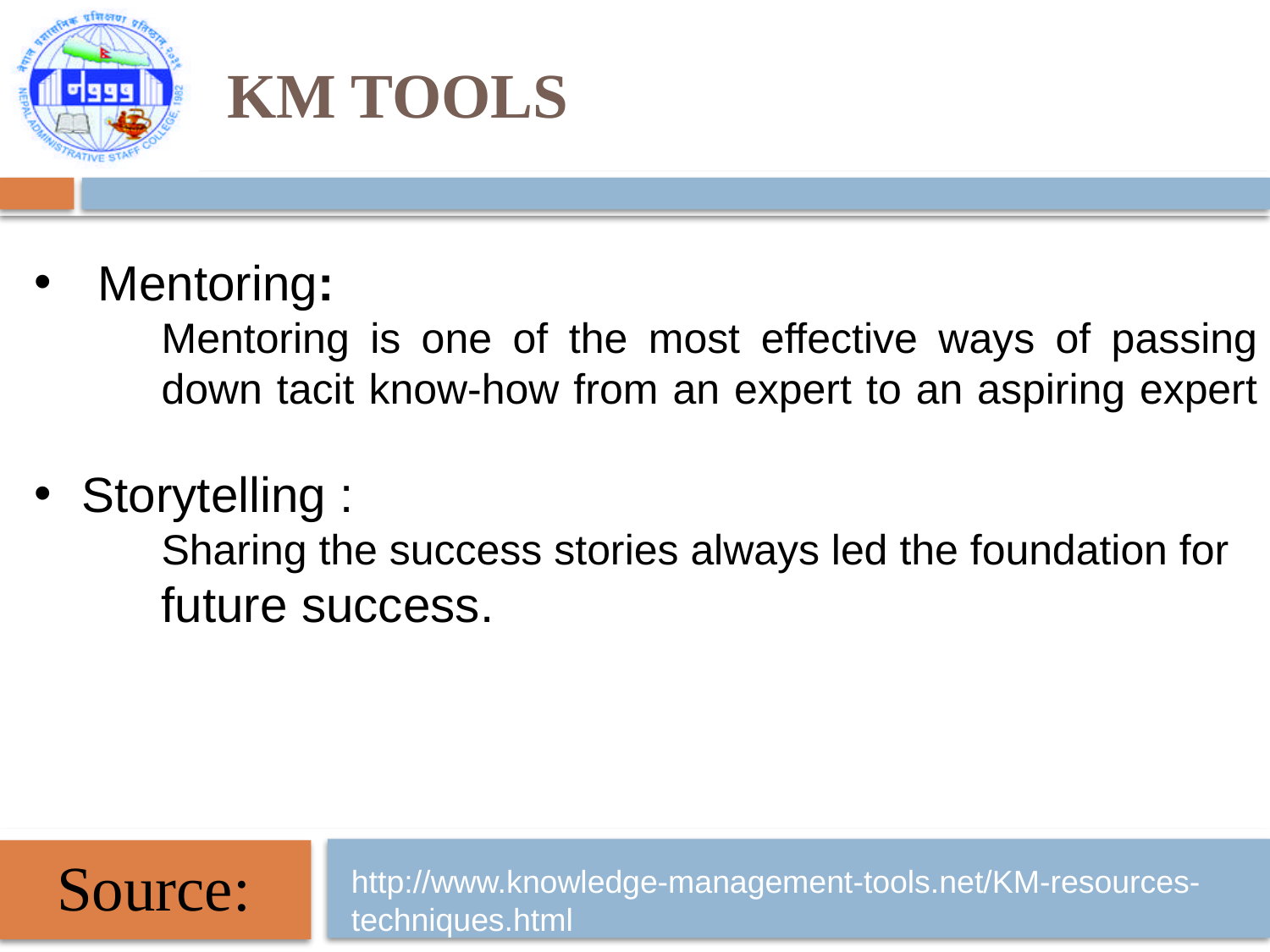

# KM Tools

Mentoring:
	Mentoring is one of the most effective ways of passing 	down tacit know-how from an expert to an aspiring expert
Storytelling :
	Sharing the success stories always led the foundation for
	future success.

Source:

http://www.knowledge-management-tools.net/KM-resources-techniques.html